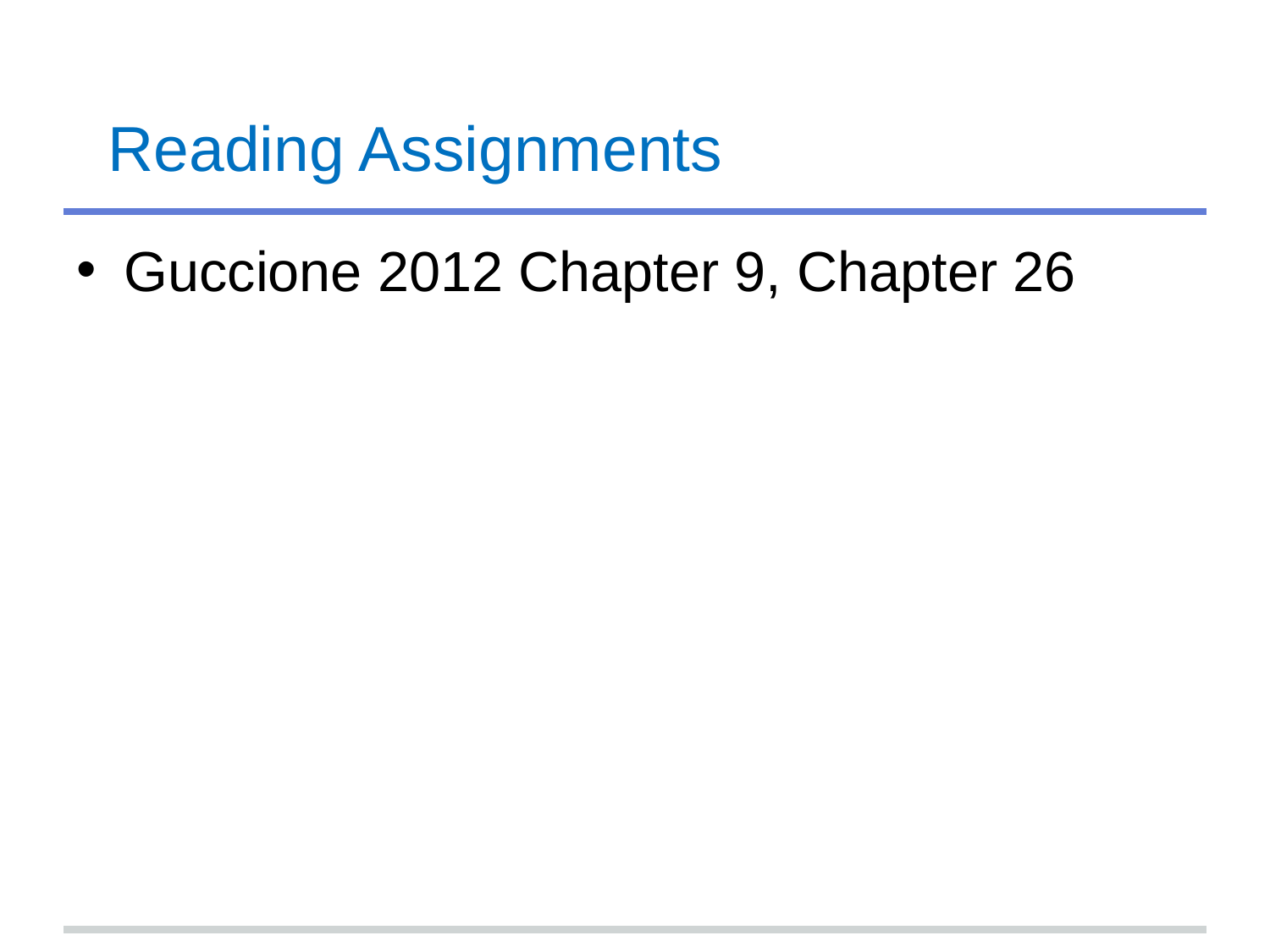

# Reading Assignments
Guccione 2012 Chapter 9, Chapter 26